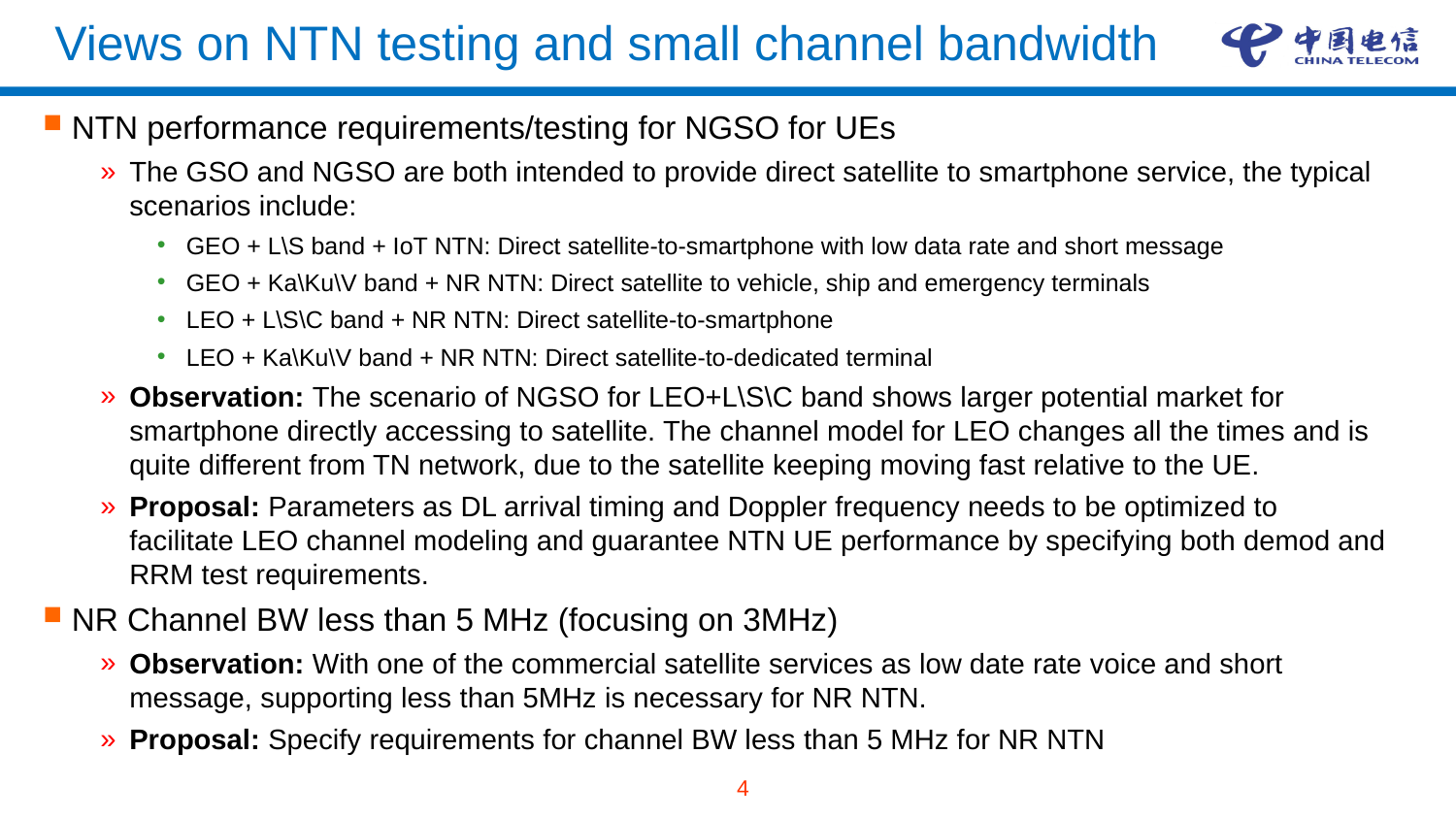

# Views on NTN testing and small channel bandwidth
NTN performance requirements/testing for NGSO for UEs
The GSO and NGSO are both intended to provide direct satellite to smartphone service, the typical scenarios include:
GEO + L\S band + IoT NTN: Direct satellite-to-smartphone with low data rate and short message
GEO + Ka\Ku\V band + NR NTN: Direct satellite to vehicle, ship and emergency terminals
LEO + L\S\C band + NR NTN: Direct satellite-to-smartphone
LEO + Ka\Ku\V band + NR NTN: Direct satellite-to-dedicated terminal
Observation: The scenario of NGSO for LEO+L\S\C band shows larger potential market for smartphone directly accessing to satellite. The channel model for LEO changes all the times and is quite different from TN network, due to the satellite keeping moving fast relative to the UE.
Proposal: Parameters as DL arrival timing and Doppler frequency needs to be optimized to facilitate LEO channel modeling and guarantee NTN UE performance by specifying both demod and RRM test requirements.
NR Channel BW less than 5 MHz (focusing on 3MHz)
Observation: With one of the commercial satellite services as low date rate voice and short message, supporting less than 5MHz is necessary for NR NTN.
Proposal: Specify requirements for channel BW less than 5 MHz for NR NTN

4